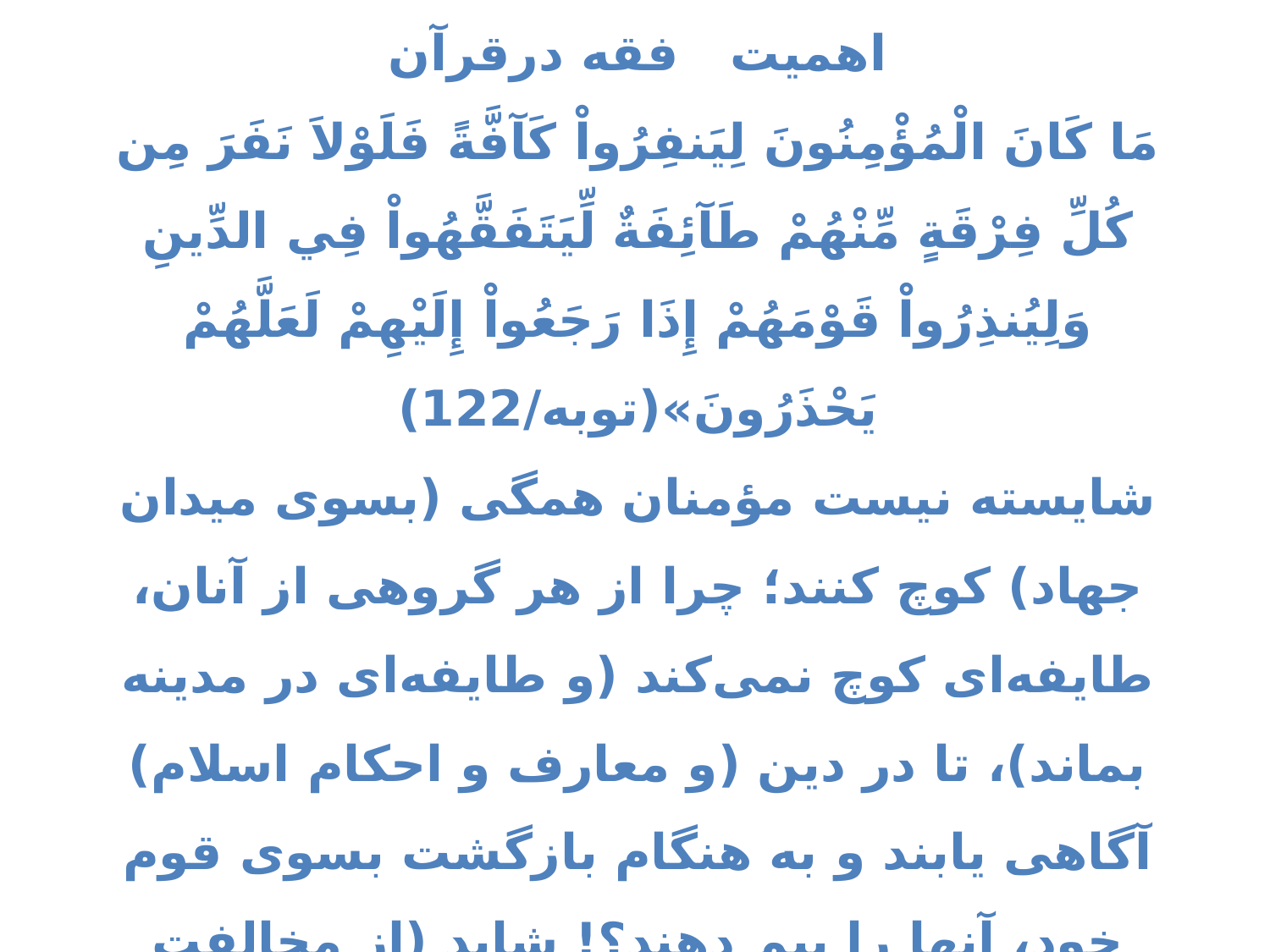

# مقدمه اهمیت   فقه درقرآن مَا كَانَ الْمُؤْمِنُونَ لِيَنفِرُواْ كَآفَّةً فَلَوْلاَ نَفَرَ مِن كُلِّ فِرْقَةٍ مِّنْهُمْ طَآئِفَةٌ لِّيَتَفَقَّهُواْ فِي الدِّينِ وَلِيُنذِرُواْ قَوْمَهُمْ إِذَا رَجَعُواْ إِلَيْهِمْ لَعَلَّهُمْ يَحْذَرُونَ»(توبه/122) شایسته نیست مؤمنان همگی (بسوی میدان جهاد) کوچ کنند؛ چرا از هر گروهی از آنان، طایفه‌ای کوچ نمی‌کند (و طایفه‌ای در مدینه بماند)، تا در دین (و معارف و احکام اسلام) آگاهی یابند و به هنگام بازگشت بسوی قوم خود، آنها را بیم دهند؟! شاید (از مخالفت فرمان پروردگار) بترسند، و خودداری کنند!